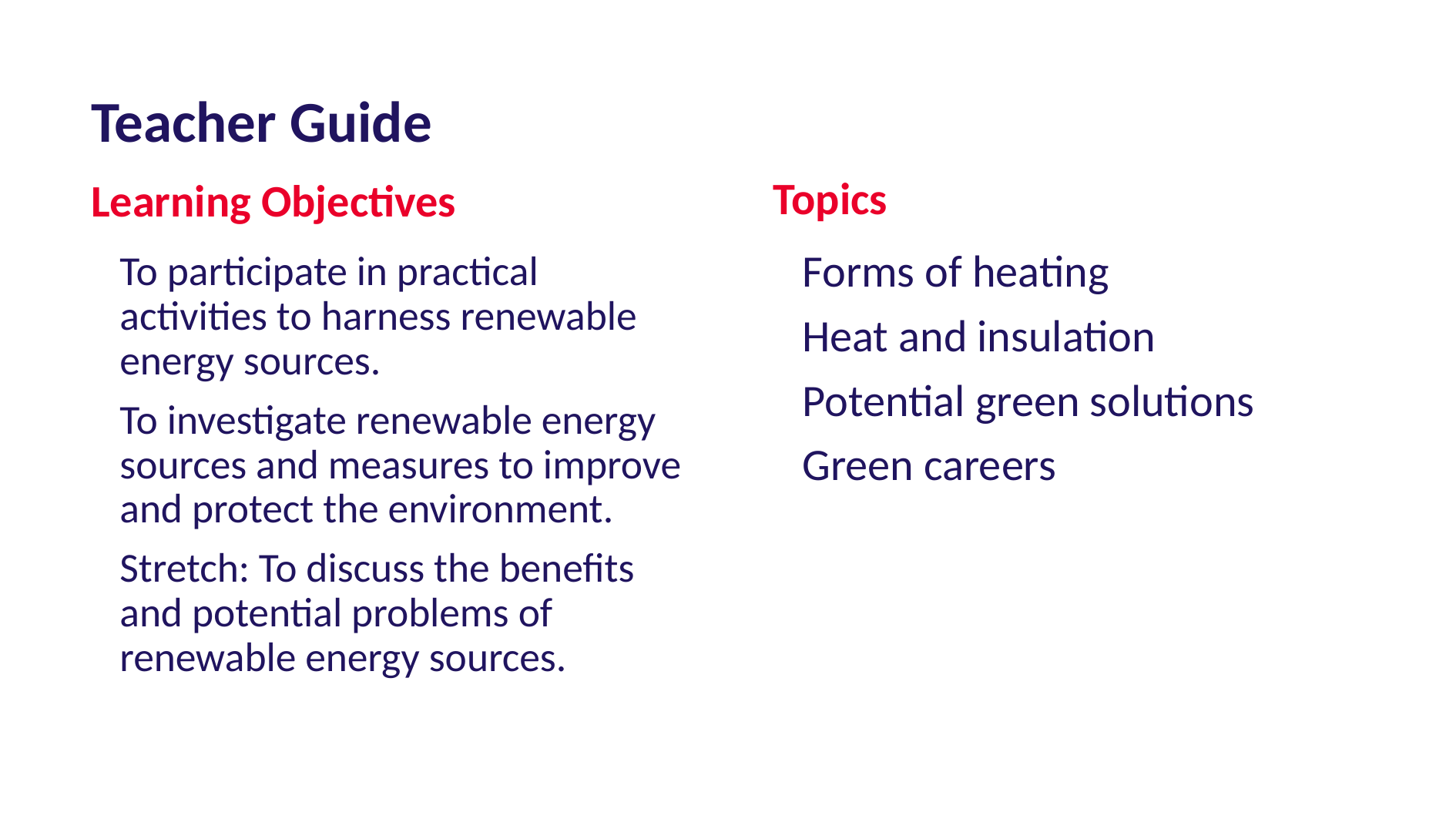

Forms of heating
Heat and insulation
Potential green solutions
Green careers
To participate in practical activities to harness renewable energy sources.
To investigate renewable energy sources and measures to improve and protect the environment.
Stretch: To discuss the benefits and potential problems of renewable energy sources.
1